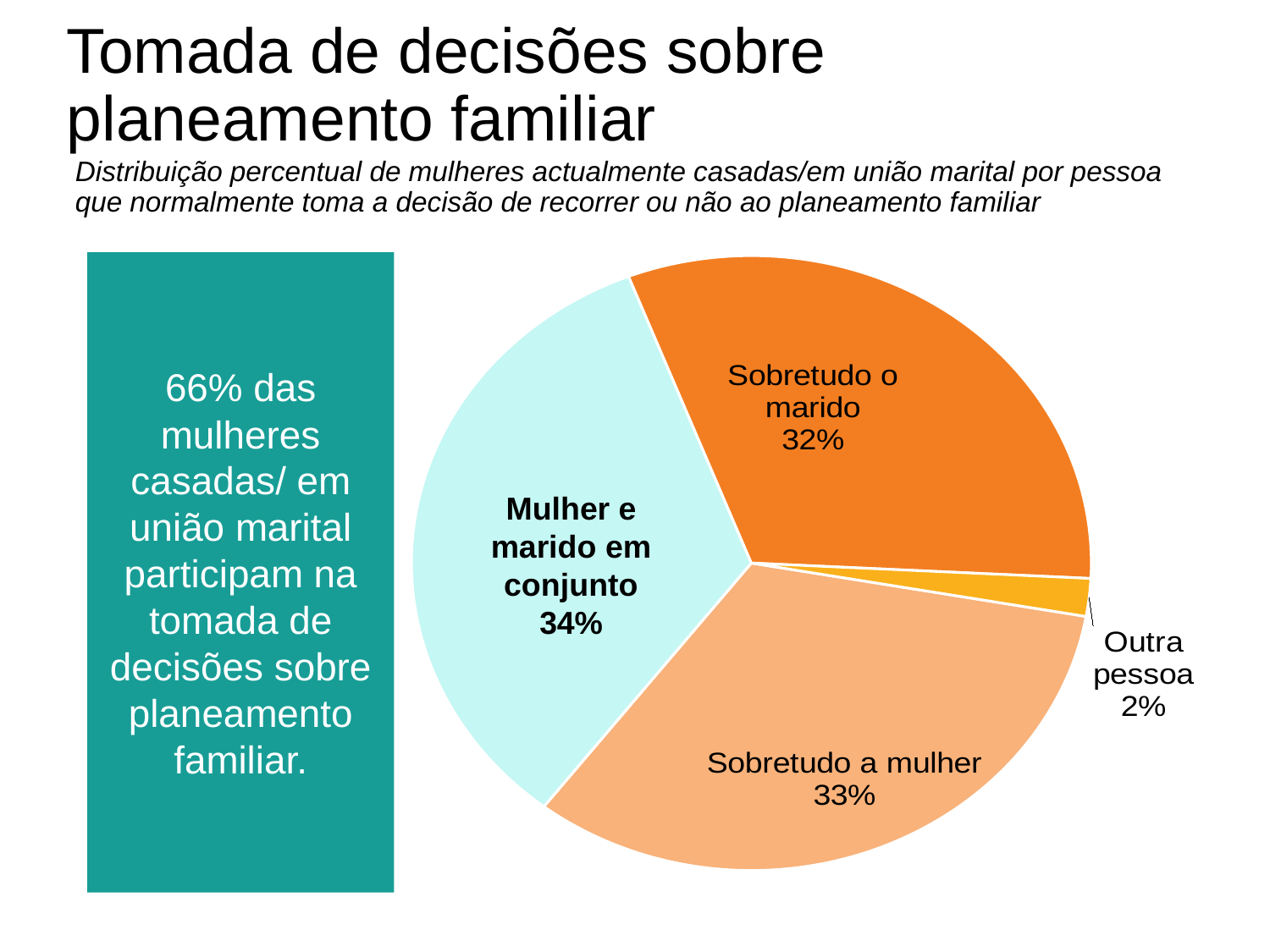

# Tomada de decisões sobre planeamento familiar
Distribuição percentual de mulheres actualmente casadas/em união marital por pessoa que normalmente toma a decisão de recorrer ou não ao planeamento familiar

### Chart

| Category | Sales |
|---|---|
| Sobretudo a mulher | 33.0 |
| Mulher e marido em conjunto | 34.0 |
| Sobretudo o marido | 32.0 |
| Outra pessoa | 2.0 |
66% das mulheres casadas/ em união marital participam na tomada de decisões sobre planeamento familiar.
Mulher e marido em conjunto
34%